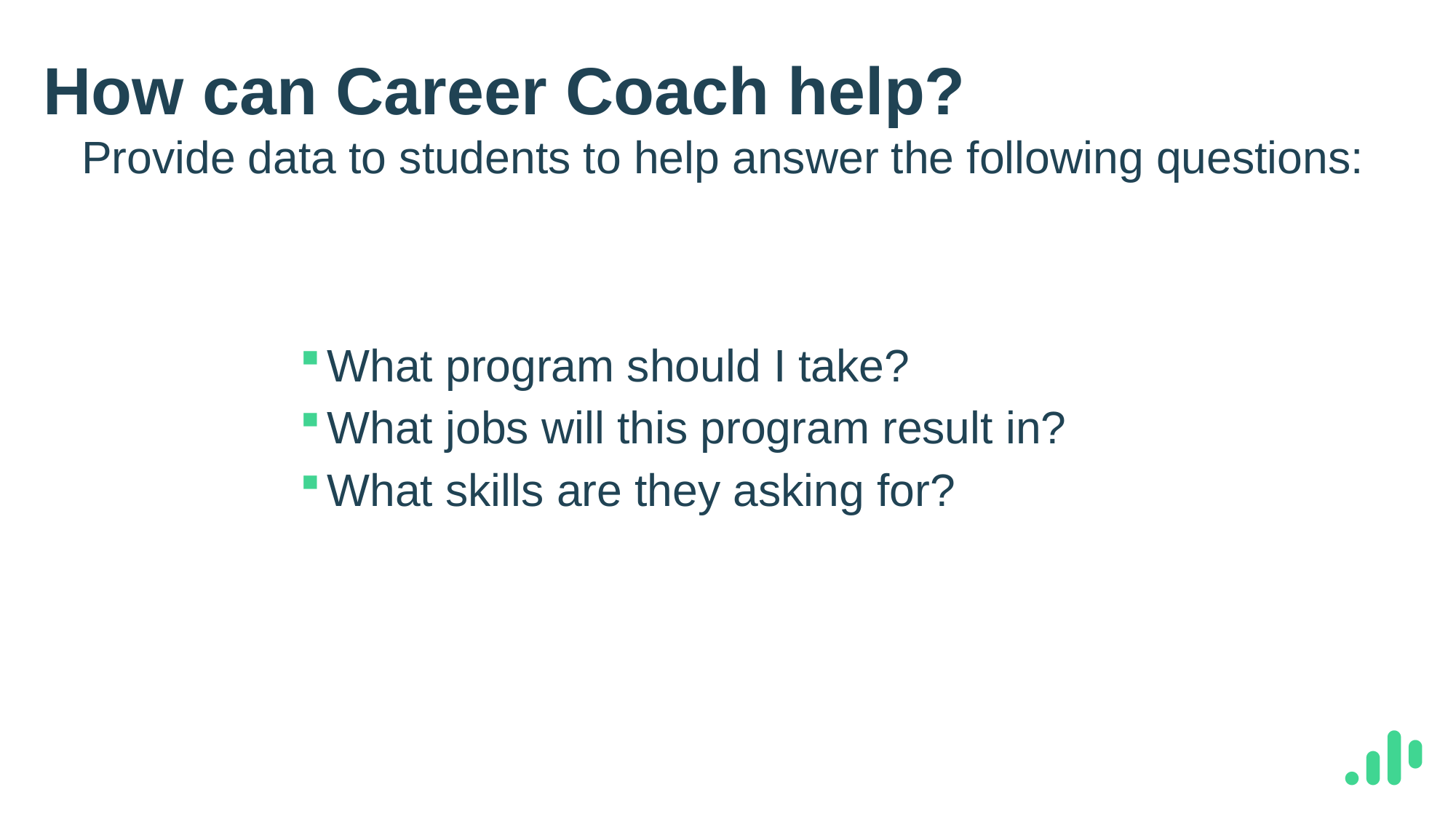

# How can Career Coach help?
Provide data to students to help answer the following questions:

What program should I take?
What jobs will this program result in?
What skills are they asking for?